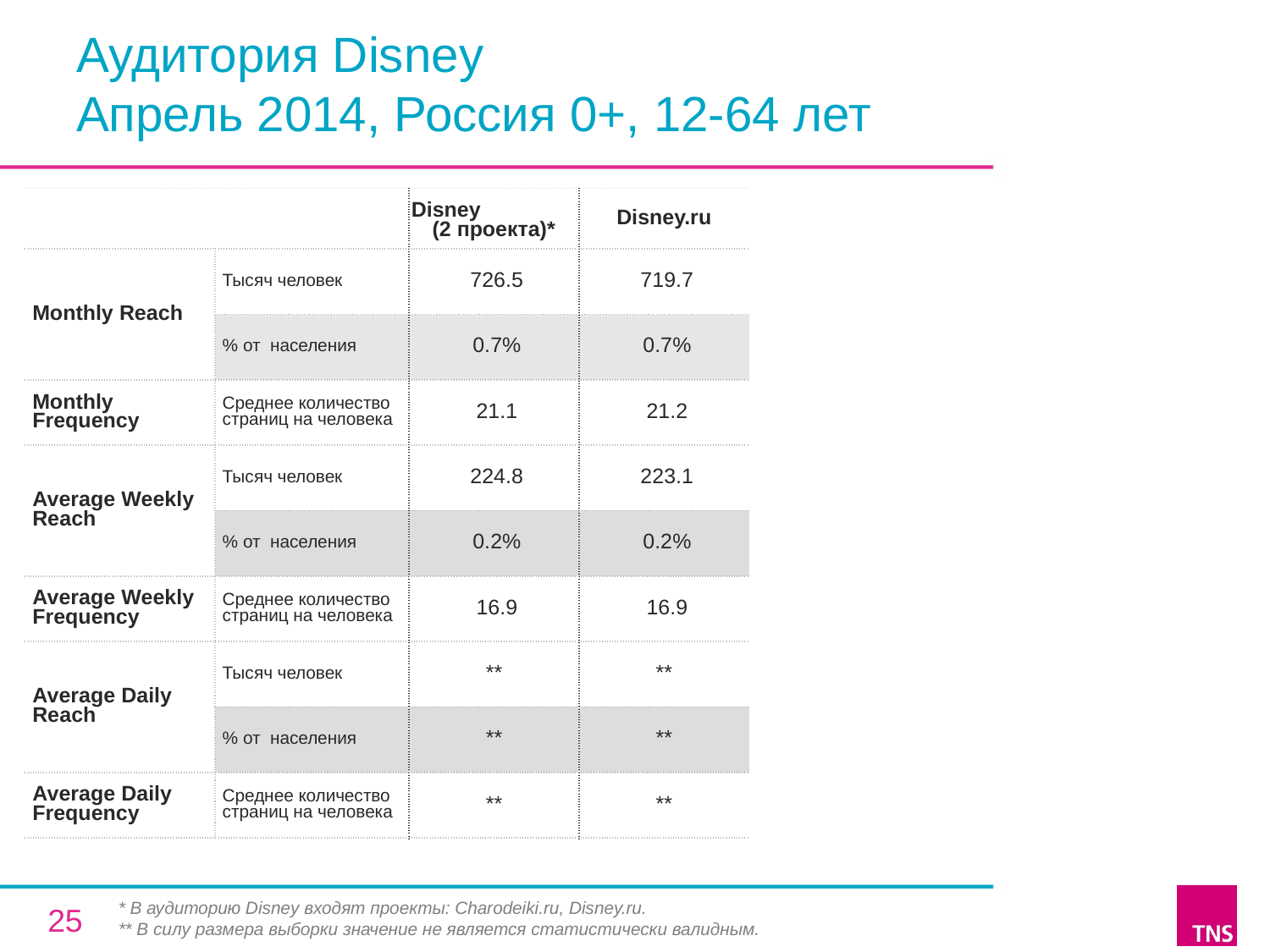

# Аудитория Disney Апрель 2014, Россия 0+, 12-64 лет
|  |  | Disney (2 проекта)\* | Disney.ru |
| --- | --- | --- | --- |
| Monthly Reach | Тысяч человек | 726.5 | 719.7 |
|  | % от населения | 0.7% | 0.7% |
| Monthly Frequency | Среднее количество страниц на человека | 21.1 | 21.2 |
| Average Weekly Reach | Тысяч человек | 224.8 | 223.1 |
|  | % от населения | 0.2% | 0.2% |
| Average Weekly Frequency | Среднее количество страниц на человека | 16.9 | 16.9 |
| Average Daily Reach | Тысяч человек | \*\* | \*\* |
|  | % от населения | \*\* | \*\* |
| Average Daily Frequency | Среднее количество страниц на человека | \*\* | \*\* |
* В аудиторию Disney входят проекты: Charodeiki.ru, Disney.ru.
** В силу размера выборки значение не является статистически валидным.
25